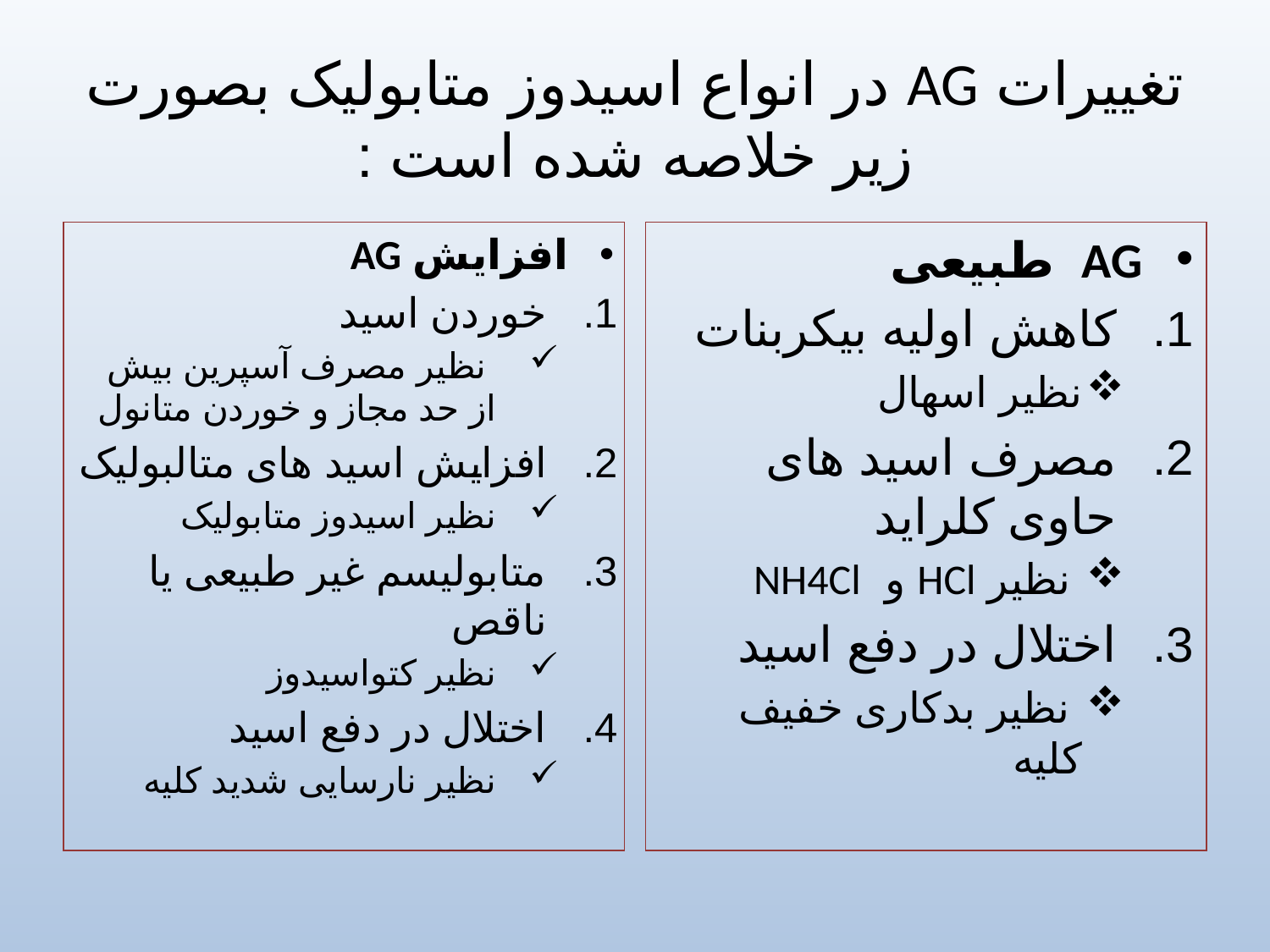

# تغییرات AG در انواع اسیدوز متابولیک بصورت زیر خلاصه شده است :
افزایش AG
خوردن اسید
 نظیر مصرف آسپرین بیش از حد مجاز و خوردن متانول
افزایش اسید های متالبولیک
نظیر اسیدوز متابولیک
متابولیسم غیر طبیعی یا ناقص
نظیر کتواسیدوز
اختلال در دفع اسید
نظیر نارسایی شدید کلیه

AG  طبیعی
کاهش اولیه بیکربنات
نظیر اسهال
مصرف اسید های حاوی کلراید
 نظیر HCl و  NH4Cl
اختلال در دفع اسید
 نظیر بدکاری خفیف کلیه